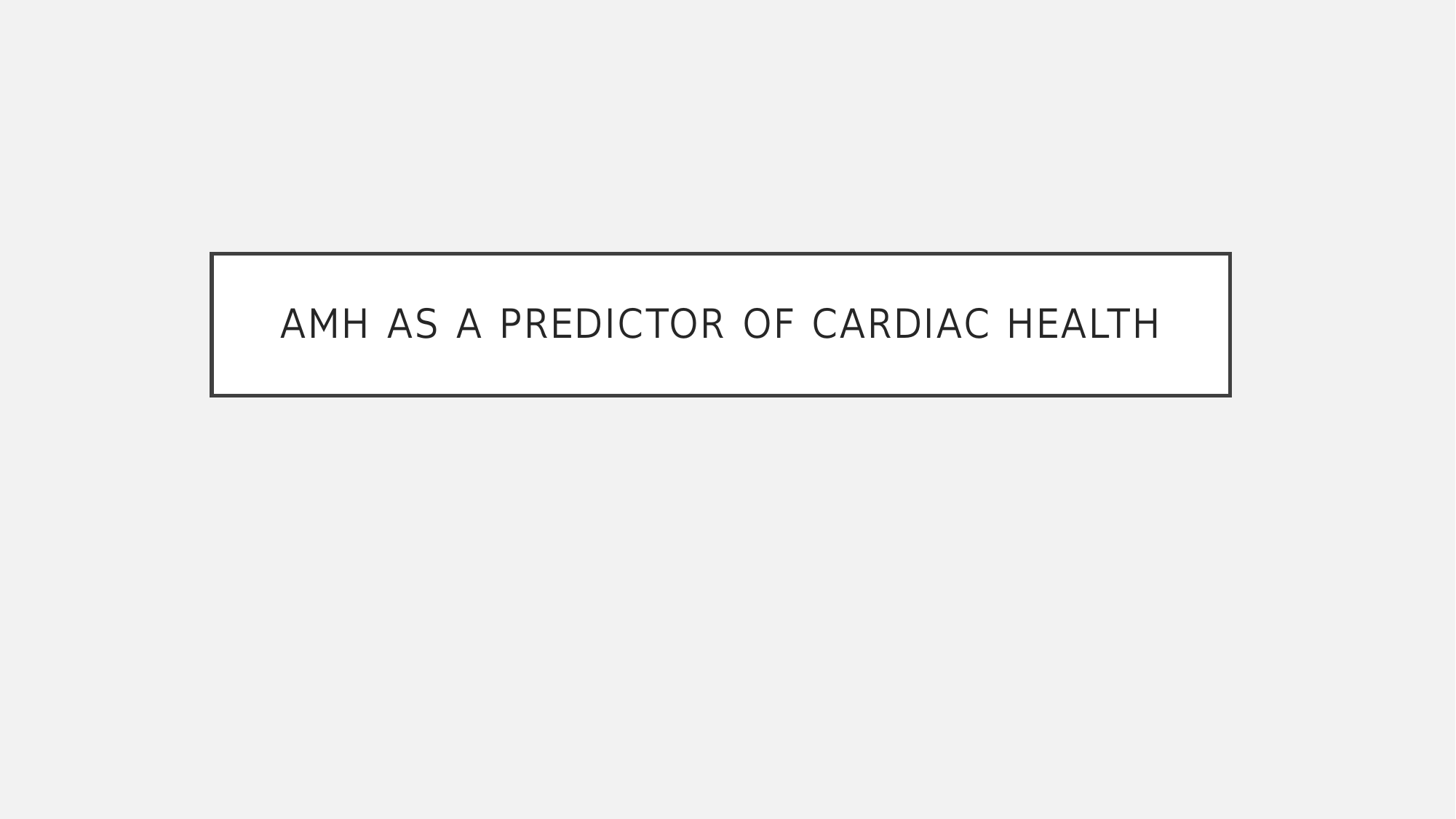

# AMH AS A PREDICTOR OF CARDIAC HEALTH